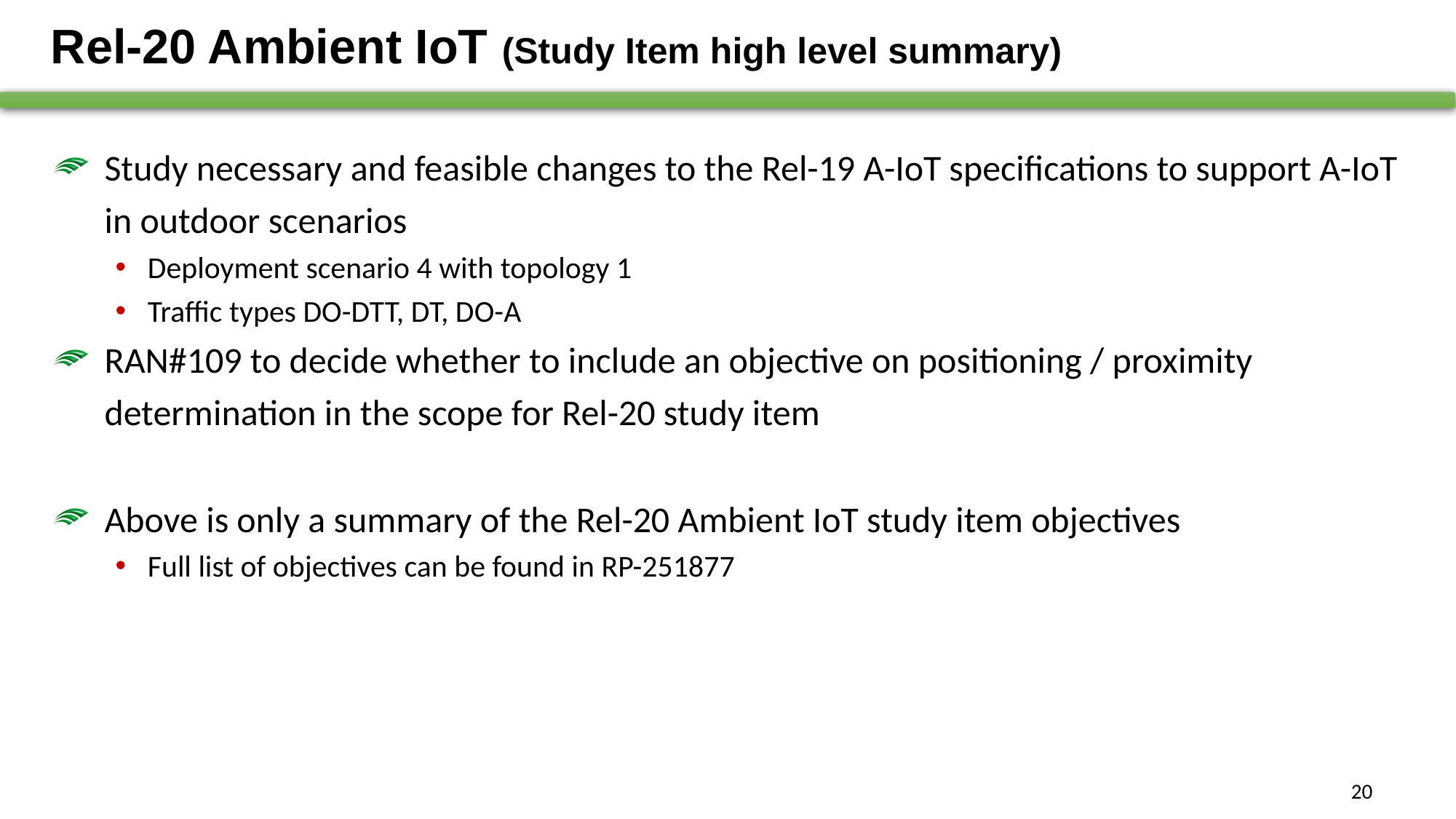

# Rel-20 Ambient IoT (Study Item high level summary)
Study necessary and feasible changes to the Rel-19 A-IoT specifications to support A-IoT in outdoor scenarios
Deployment scenario 4 with topology 1
Traffic types DO-DTT, DT, DO-A
RAN#109 to decide whether to include an objective on positioning / proximity determination in the scope for Rel-20 study item

Above is only a summary of the Rel-20 Ambient IoT study item objectives
Full list of objectives can be found in RP-251877